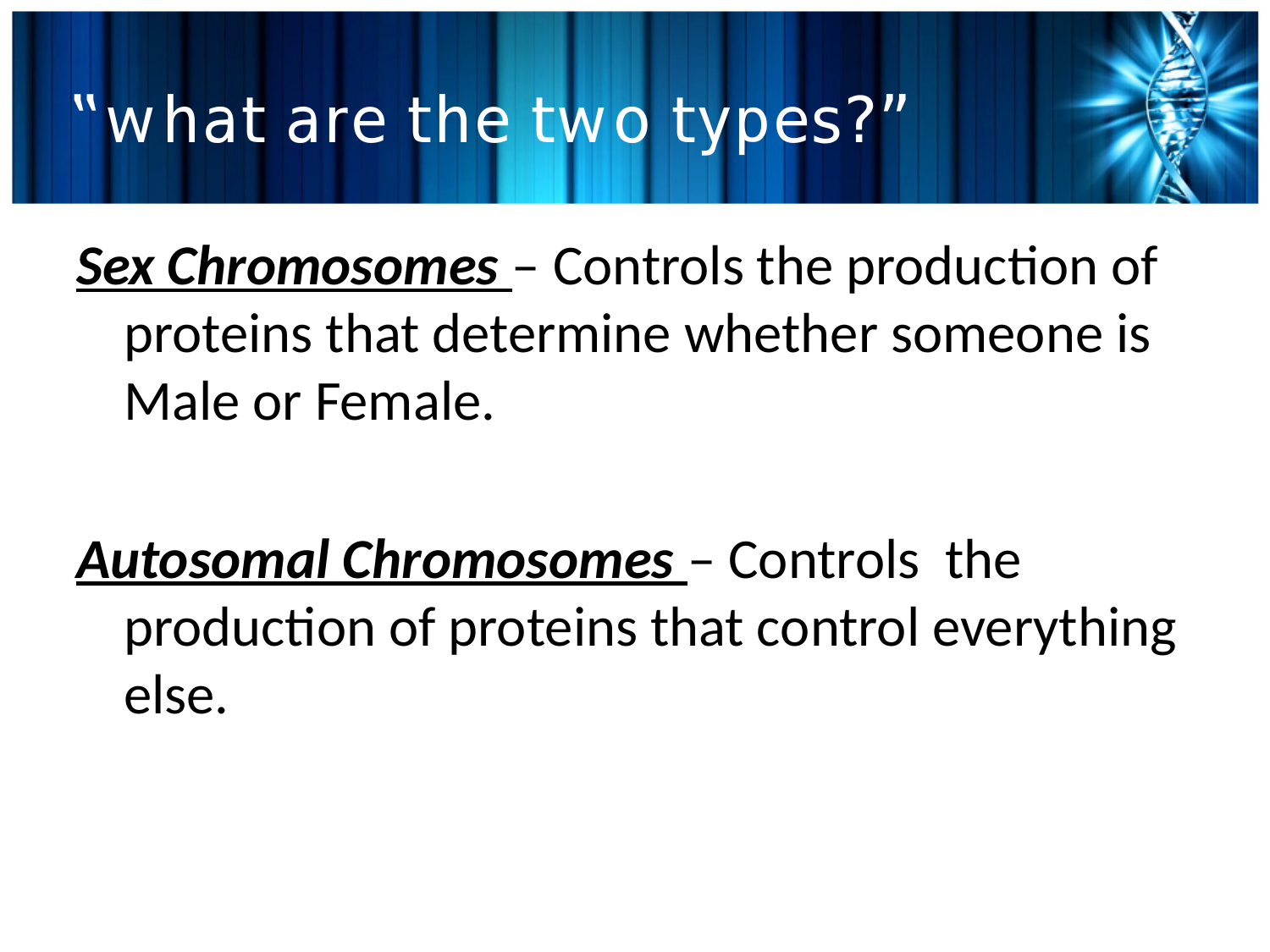

# “what are the two types?”
Sex Chromosomes – Controls the production of proteins that determine whether someone is Male or Female.

Autosomal Chromosomes – Controls  the production of proteins that control everything else.